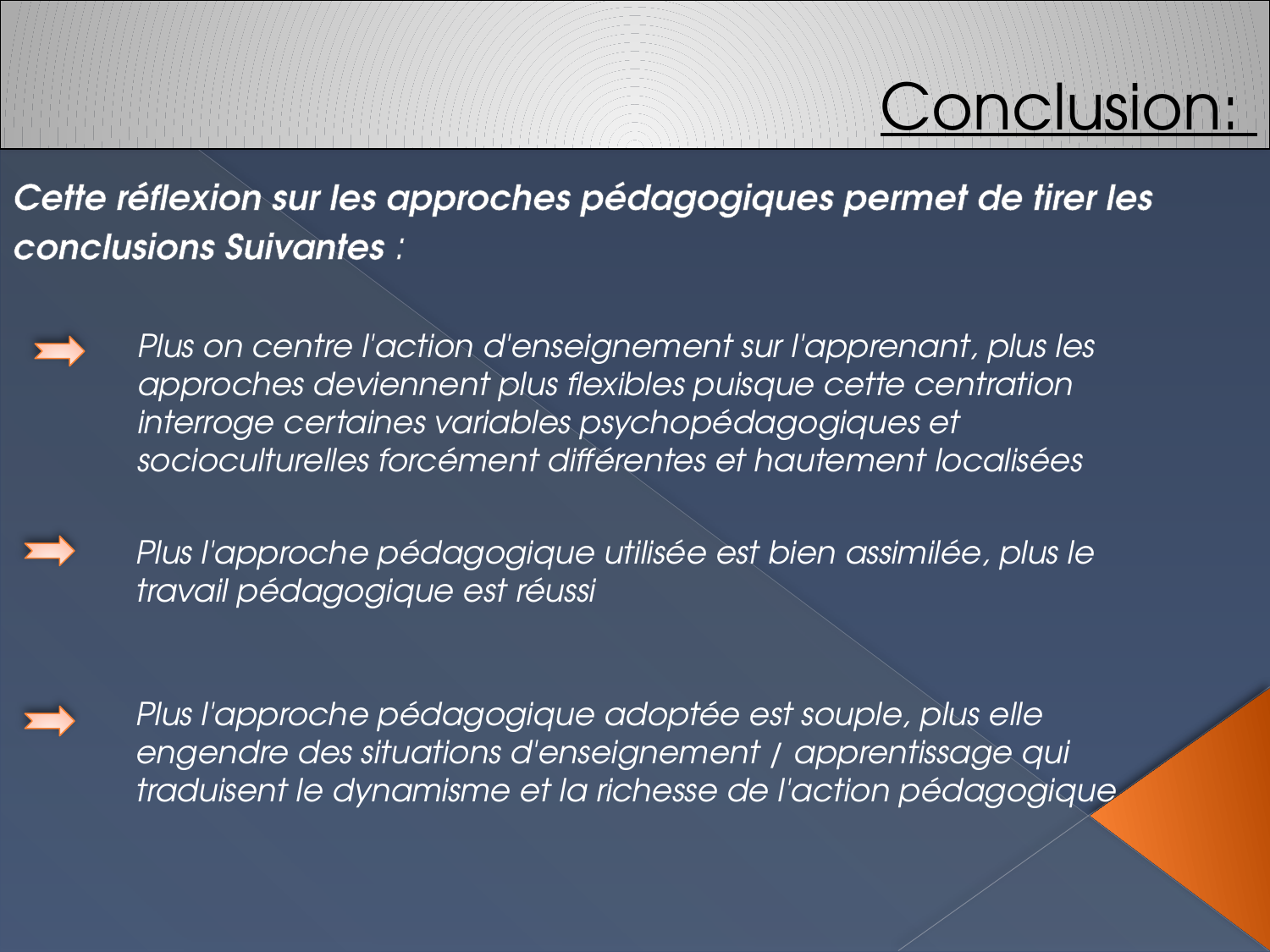

# Conclusion:
Cette réflexion sur les approches pédagogiques permet de tirer les conclusions Suivantes :

Plus on centre l'action d'enseignement sur l'apprenant, plus les approches deviennent plus flexibles puisque cette centration interroge certaines variables psychopédagogiques et socioculturelles forcément différentes et hautement localisées

Plus l'approche pédagogique utilisée est bien assimilée, plus le travail pédagogique est réussi

Plus l'approche pédagogique adoptée est souple, plus elle engendre des situations d'enseignement / apprentissage qui traduisent le dynamisme et la richesse de l'action pédagogique